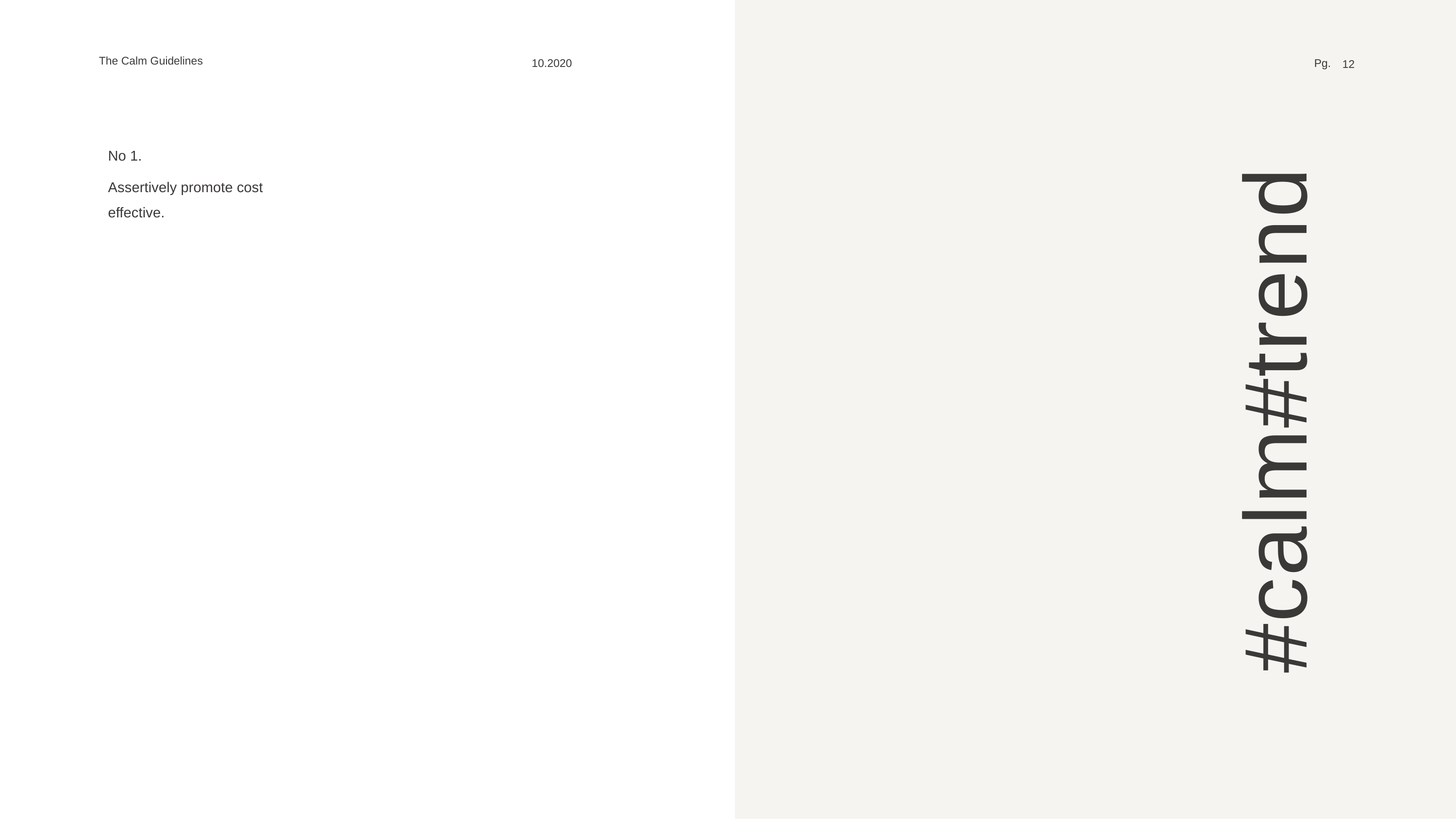

No 1.
Assertively promote cost effective.

#calm#trend